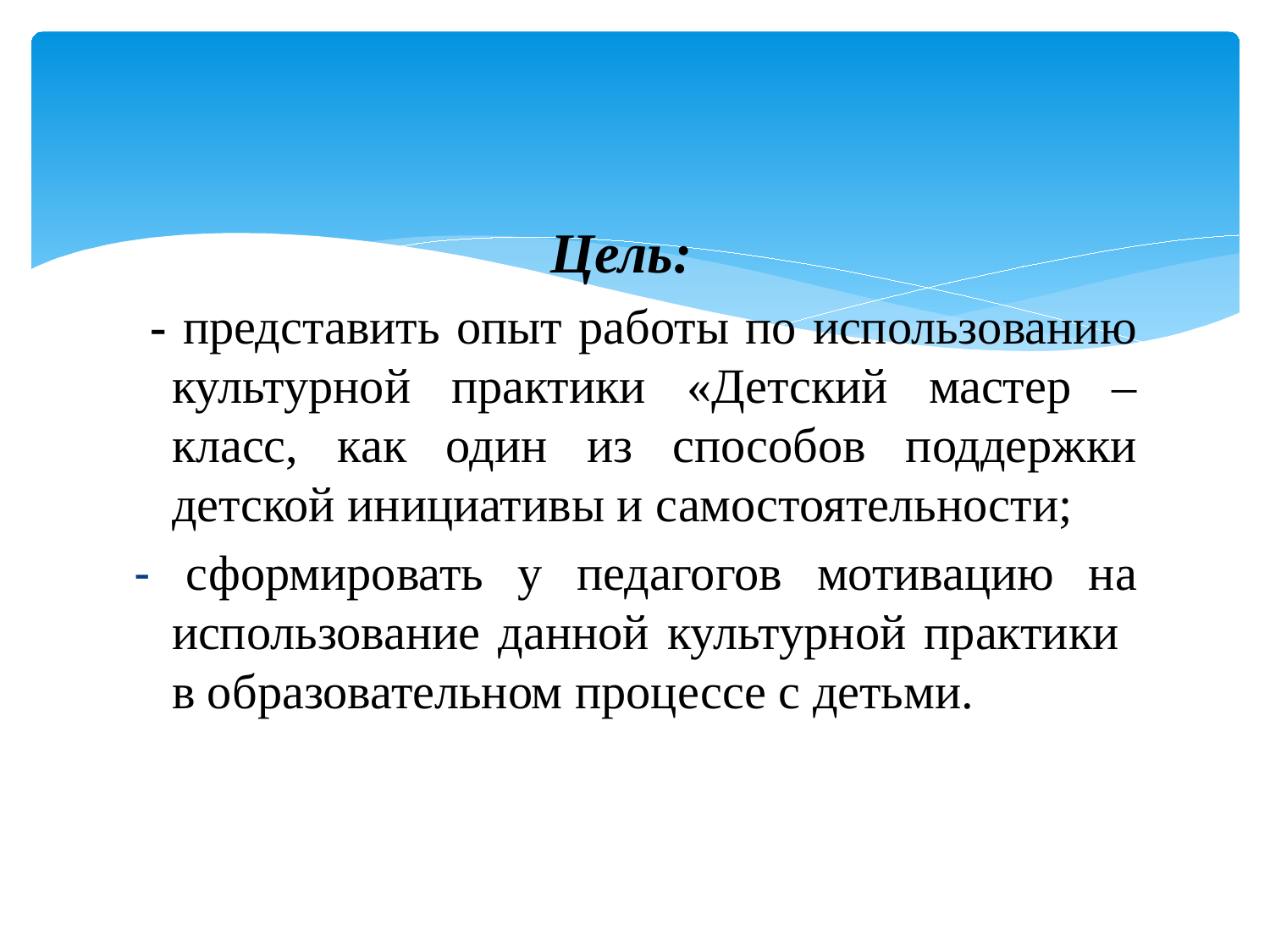

Цель:
 - представить опыт работы по использованию культурной практики «Детский мастер – класс, как один из способов поддержки детской инициативы и самостоятельности;
- сформировать у педагогов мотивацию на использование данной культурной практики  в образовательном процессе с детьми.